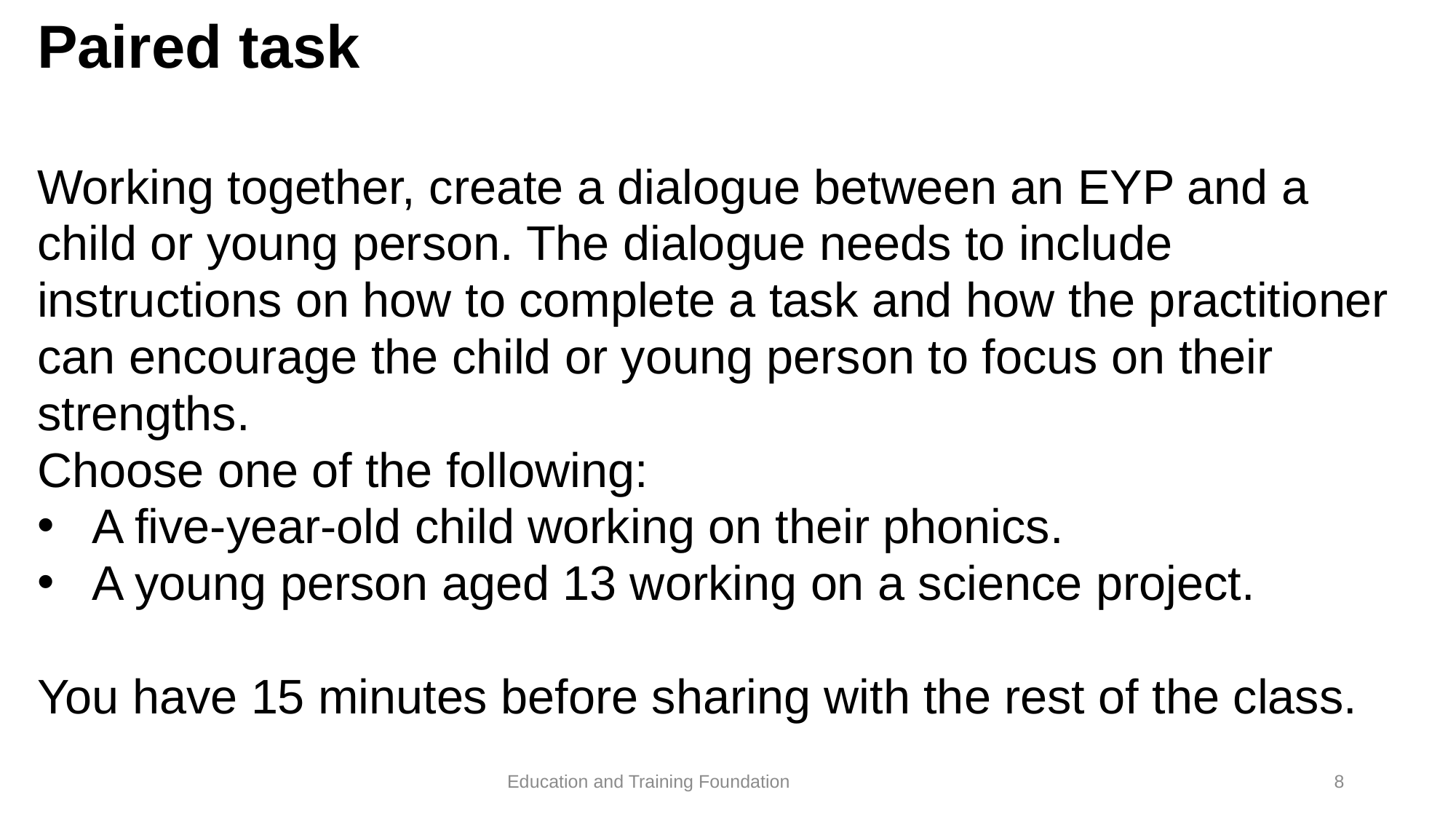

# Paired task
Working together, create a dialogue between an EYP and a child or young person. The dialogue needs to include instructions on how to complete a task and how the practitioner can encourage the child or young person to focus on their strengths.
Choose one of the following:
A five-year-old child working on their phonics.
A young person aged 13 working on a science project.

You have 15 minutes before sharing with the rest of the class.
8
Education and Training Foundation